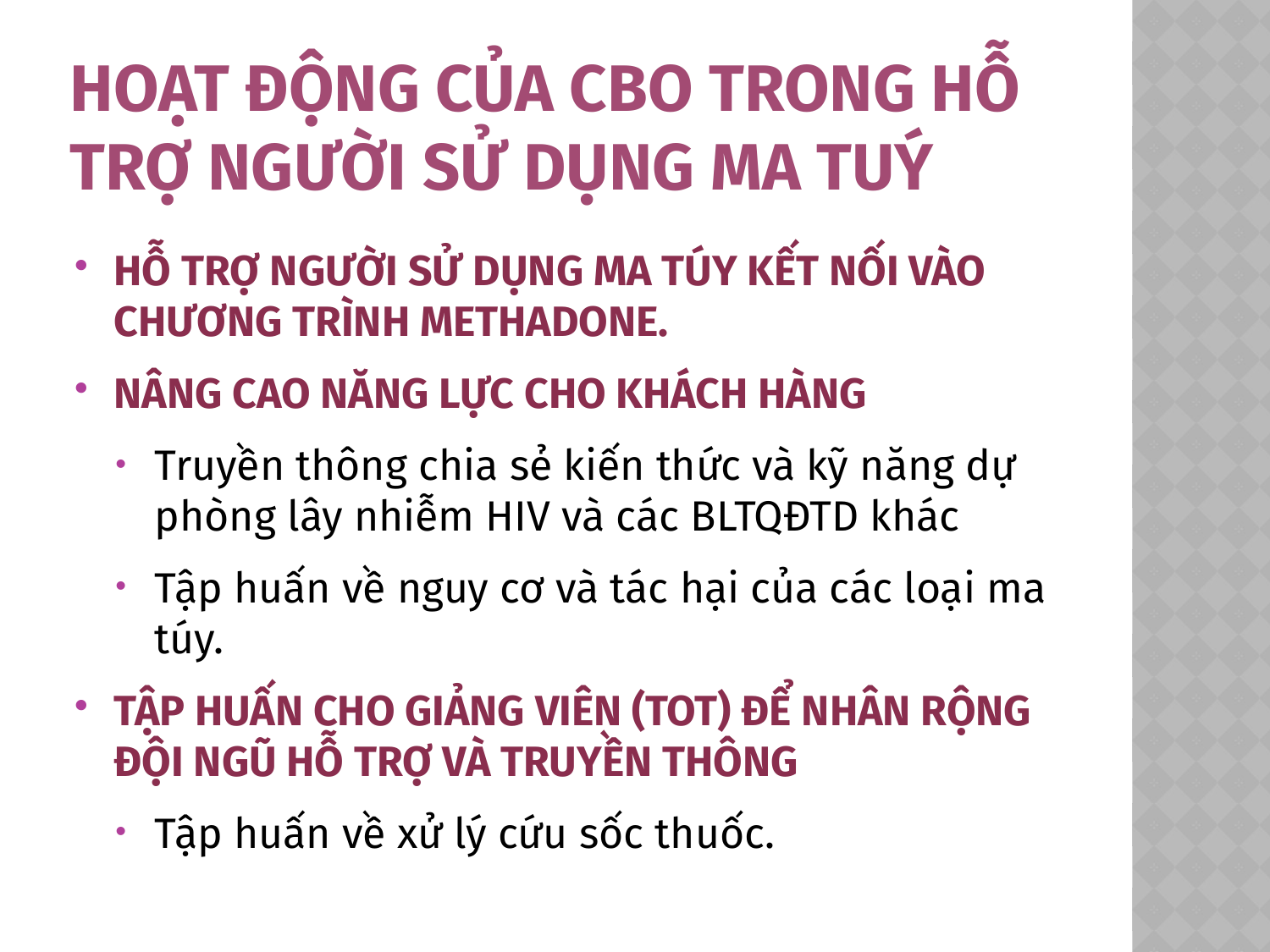

# Hoạt động của CBO trong hỗ trợ người sử dụng ma tuý
Hỗ trợ người sử dụng ma túy kết nối vào chương trình Methadone.
Nâng cao năng lực cho khách hàng
Truyền thông chia sẻ kiến thức và kỹ năng dự phòng lây nhiễm HIV và các BLTQĐTD khác
Tập huấn về nguy cơ và tác hại của các loại ma túy.
Tập huấn cho Giảng viên (TOT) để Nhân rộng Đội ngũ Hỗ trợ và Truyền thông
Tập huấn về xử lý cứu sốc thuốc.